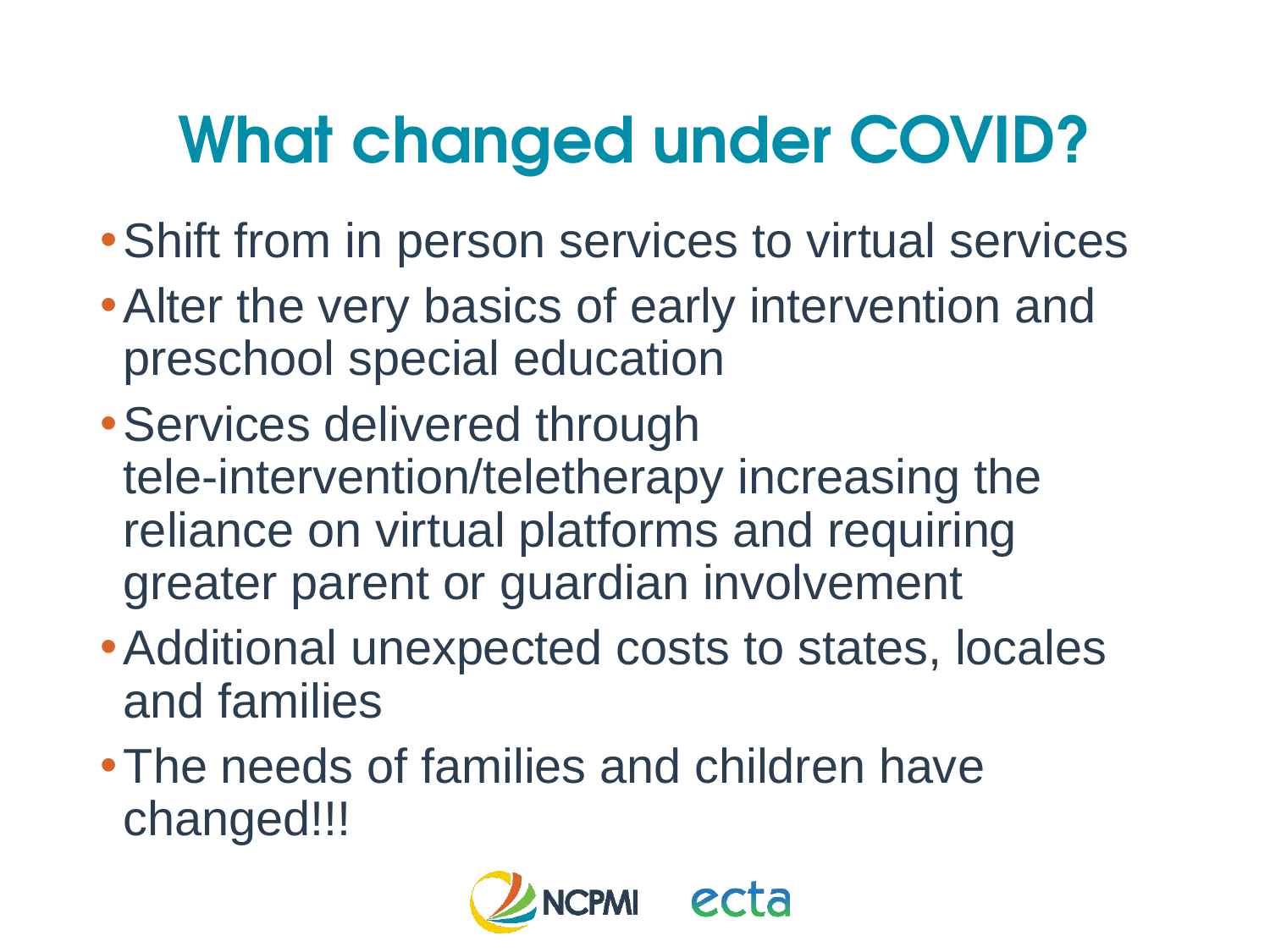

# What changed under COVID?
Shift from in person services to virtual services
Alter the very basics of early intervention and preschool special education
Services delivered through tele-intervention/teletherapy increasing the reliance on virtual platforms and requiring greater parent or guardian involvement
Additional unexpected costs to states, locales and families
The needs of families and children have changed!!!